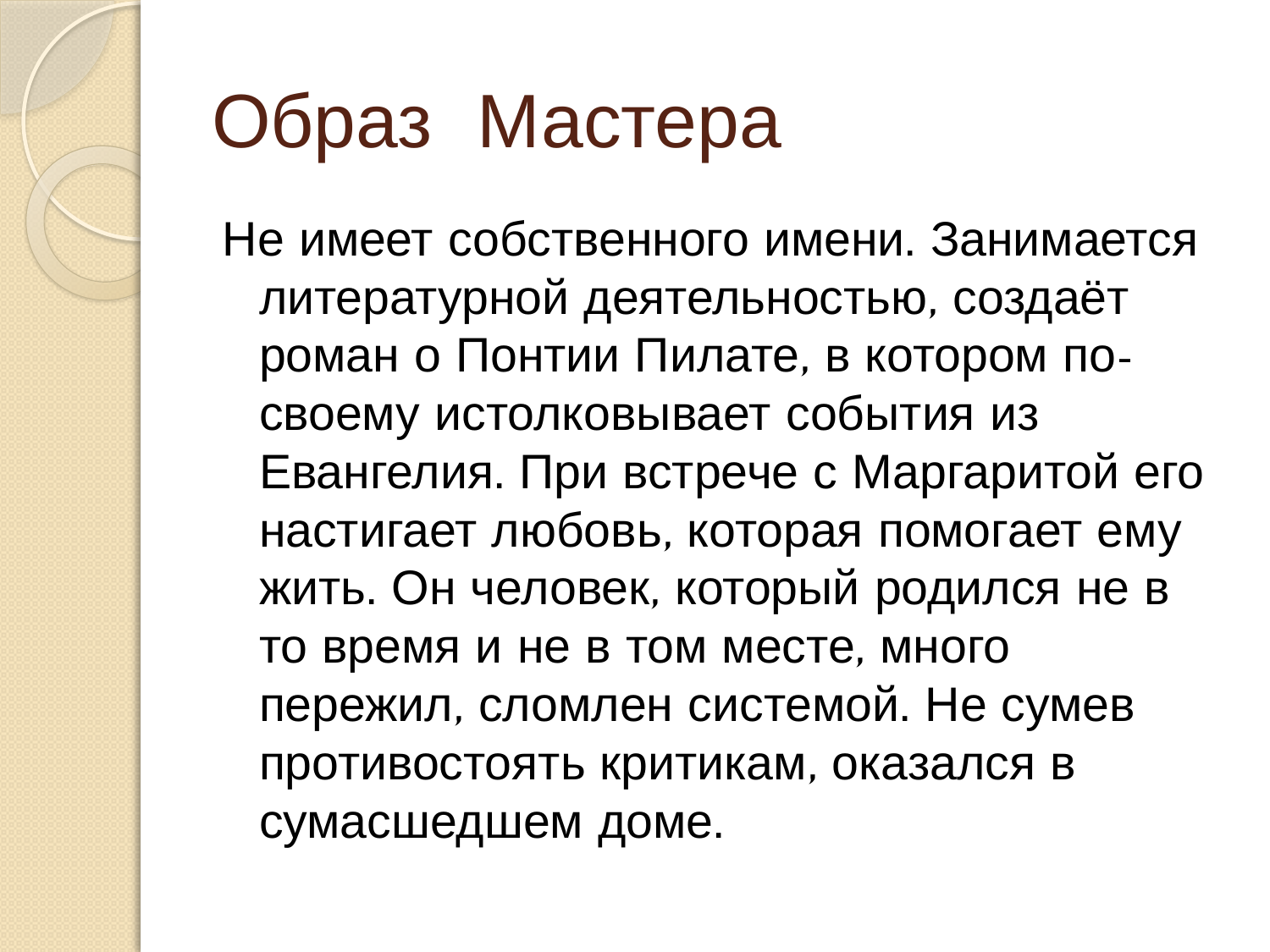

# Образ  Мастера
Не имеет собственного имени. Занимается литературной деятельностью, создаёт роман о Понтии Пилате, в котором по-своему истолковывает события из Евангелия. При встрече с Маргаритой его настигает любовь, которая помогает ему жить. Он человек, который родился не в то время и не в том месте, много пережил, сломлен системой. Не сумев противостоять критикам, оказался в сумасшедшем доме.